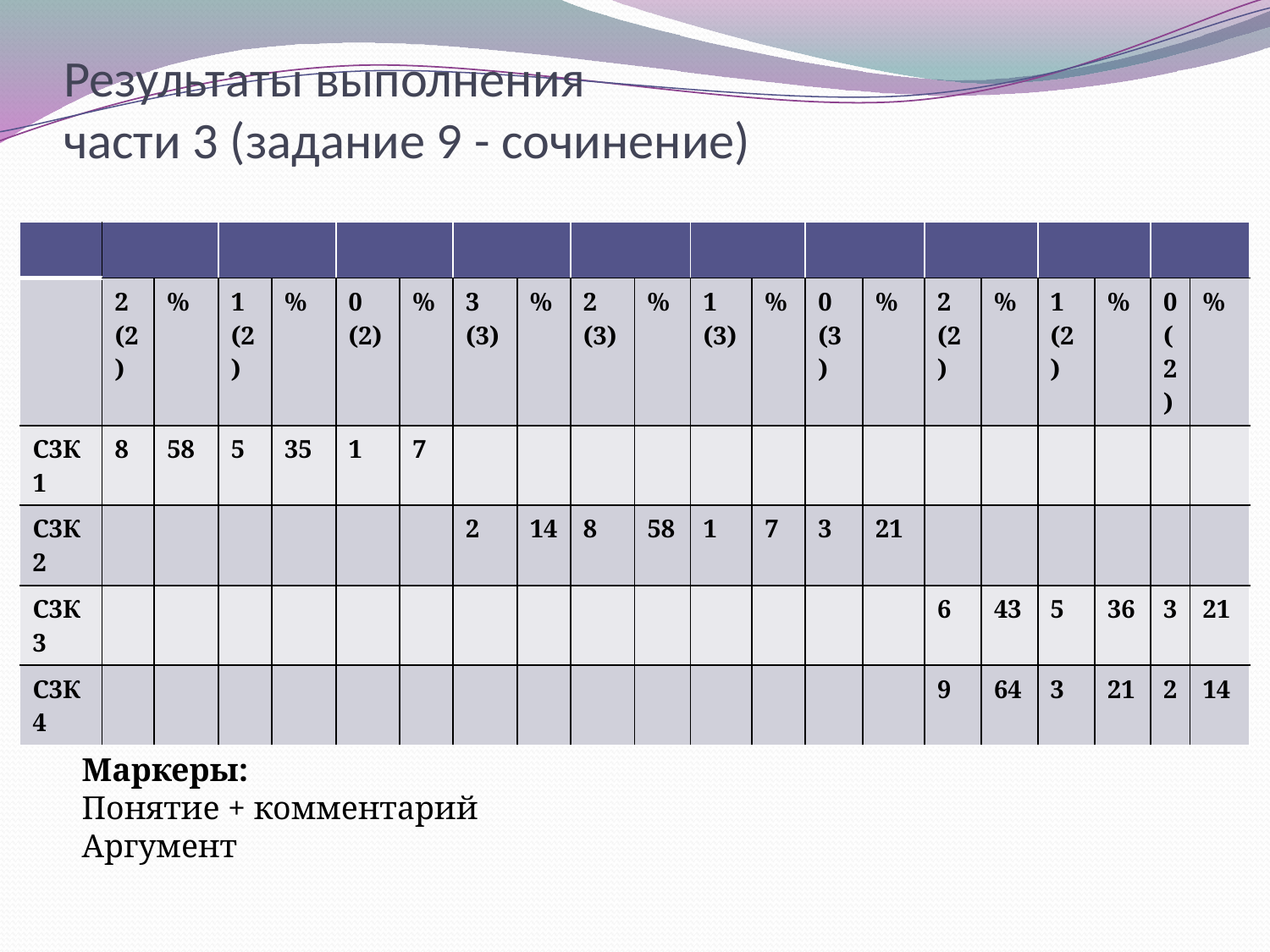

# Результаты выполнения части 3 (задание 9 - сочинение)
|  |  |  |  |  |  |  |  |  |  |  |  |  |  |  |  |  |  |  |  |  |
| --- | --- | --- | --- | --- | --- | --- | --- | --- | --- | --- | --- | --- | --- | --- | --- | --- | --- | --- | --- | --- |
|  | 2 (2) | % | 1 (2) | % | 0 (2) | % | 3 (3) | % | 2 (3) | % | 1 (3) | % | 0 (3) | % | 2 (2) | % | 1 (2) | % | 0 (2) | % |
| С3К1 | 8 | 58 | 5 | 35 | 1 | 7 |  |  |  |  |  |  |  |  |  |  |  |  |  |  |
| С3К2 |  |  |  |  |  |  | 2 | 14 | 8 | 58 | 1 | 7 | 3 | 21 |  |  |  |  |  |  |
| С3К3 |  |  |  |  |  |  |  |  |  |  |  |  |  |  | 6 | 43 | 5 | 36 | 3 | 21 |
| С3К4 |  |  |  |  |  |  |  |  |  |  |  |  |  |  | 9 | 64 | 3 | 21 | 2 | 14 |
Маркеры:
Понятие + комментарий
Аргумент